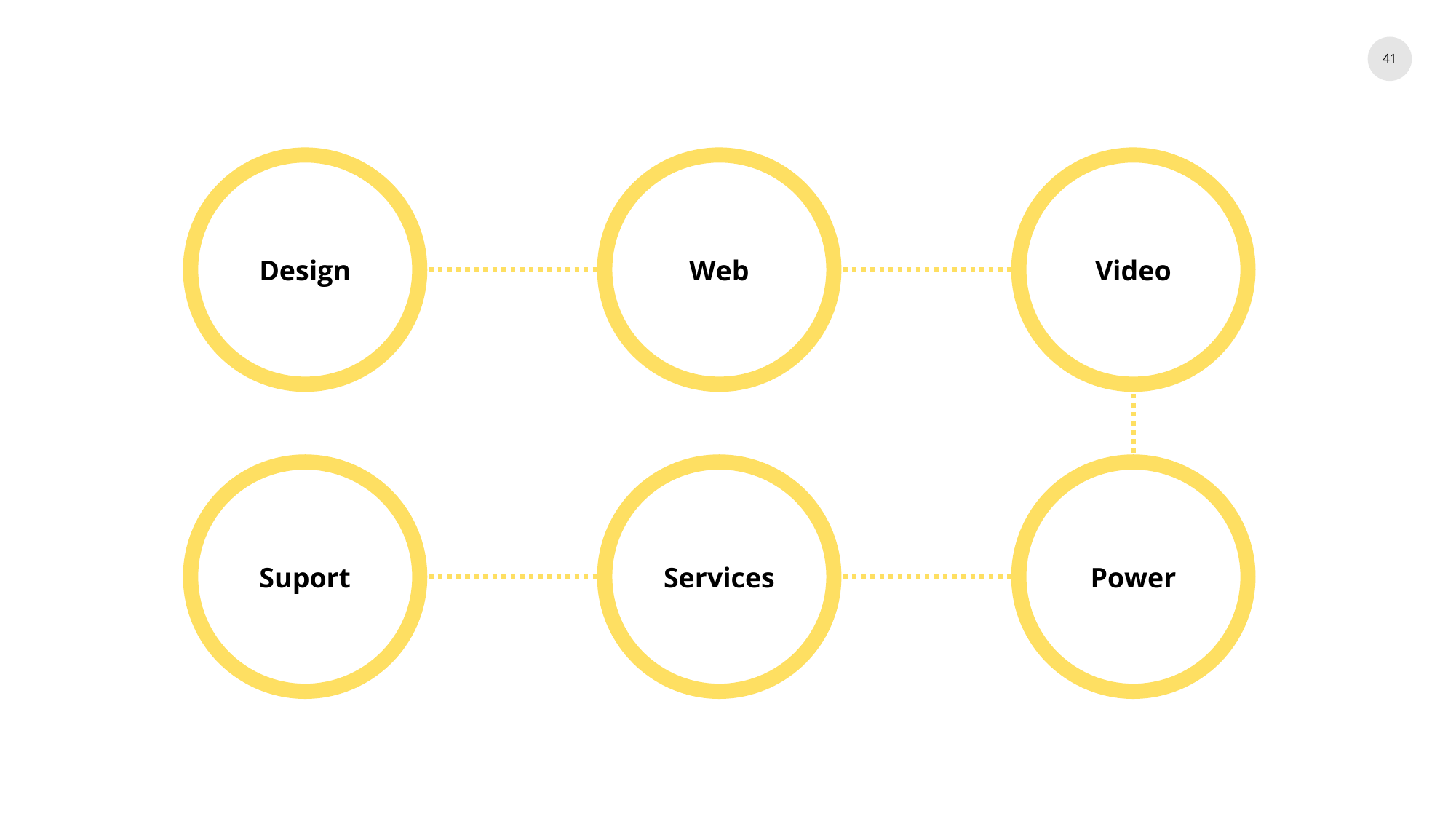

41
Design
Web
Video
Suport
Services
Power